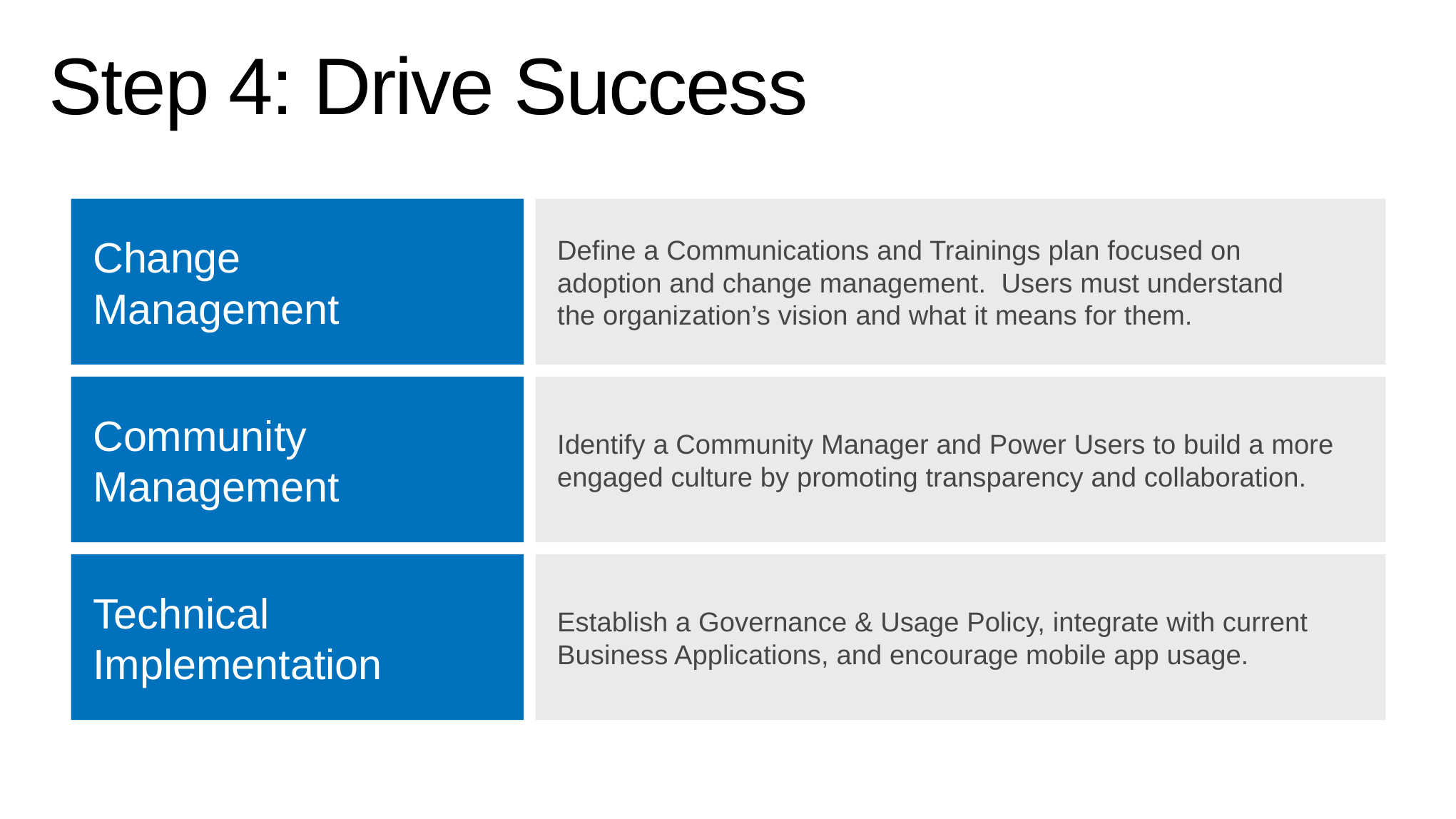

# Step 4: Drive Success
Change
Management
Define a Communications and Trainings plan focused on
adoption and change management.  Users must understand
the organization’s vision and what it means for them.
Identify a Community Manager and Power Users to build a more engaged culture by promoting transparency and collaboration.
Community Management
Technical Implementation
Establish a Governance & Usage Policy, integrate with current Business Applications, and encourage mobile app usage.